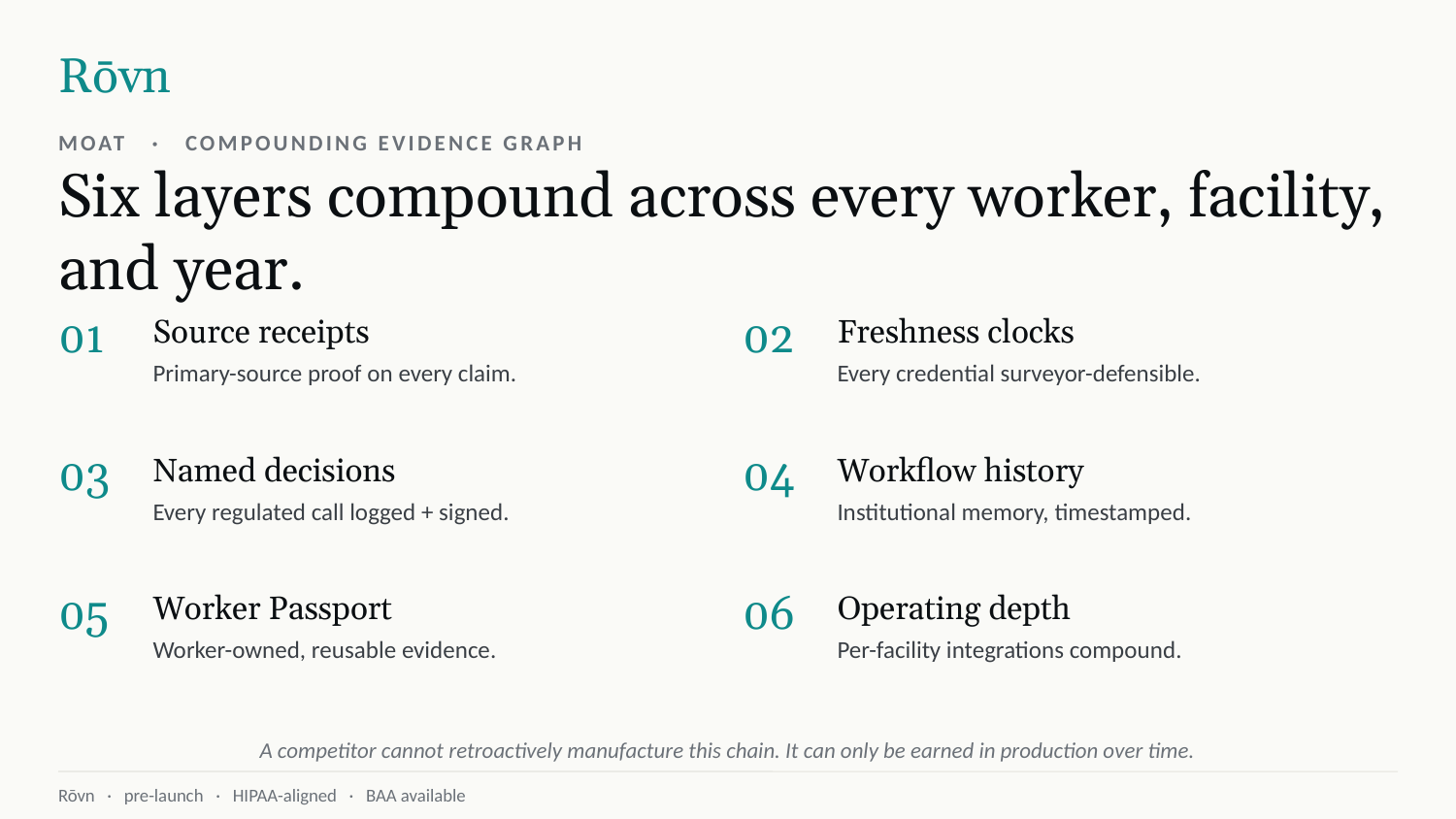

Rōvn
MOAT   ·   COMPOUNDING EVIDENCE GRAPH
Six layers compound across every worker, facility, and year.
01
Source receipts
02
Freshness clocks
Primary-source proof on every claim.
Every credential surveyor-defensible.
03
Named decisions
04
Workflow history
Every regulated call logged + signed.
Institutional memory, timestamped.
05
Worker Passport
06
Operating depth
Worker-owned, reusable evidence.
Per-facility integrations compound.
A competitor cannot retroactively manufacture this chain. It can only be earned in production over time.

Rōvn   ·   pre-launch   ·   HIPAA-aligned   ·   BAA available